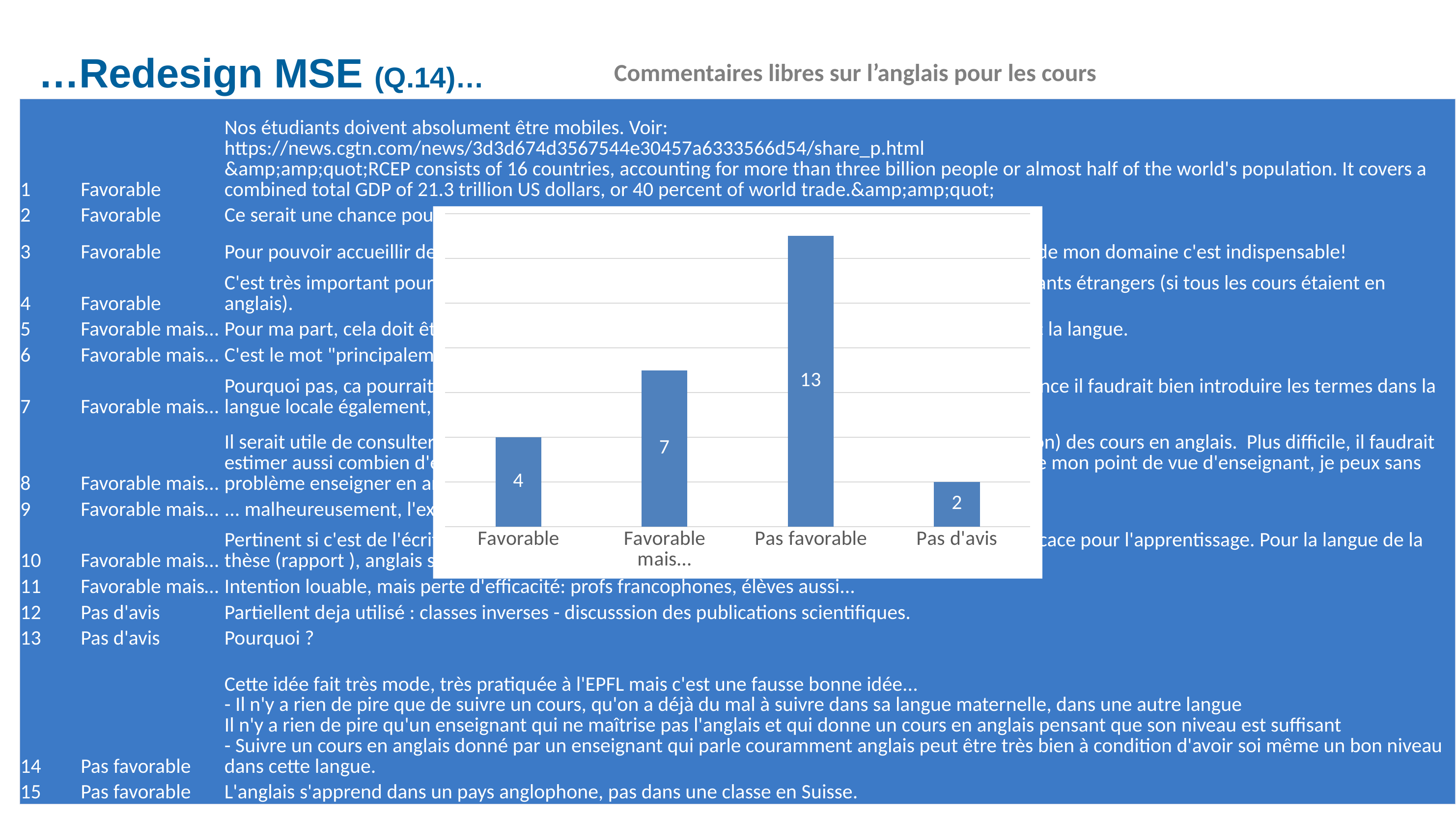

# …Redesign MSE (Q.14)…
Commentaires libres sur l’anglais pour les cours
| 1 | Favorable | Nos étudiants doivent absolument être mobiles. Voir: https://news.cgtn.com/news/3d3d674d3567544e30457a6333566d54/share\_p.html &amp;amp;quot;RCEP consists of 16 countries, accounting for more than three billion people or almost half of the world's population. It covers a combined total GDP of 21.3 trillion US dollars, or 40 percent of world trade.&amp;amp;quot; |
| --- | --- | --- |
| 2 | Favorable | Ce serait une chance pour nos étudiants! |
| 3 | Favorable | Pour pouvoir accueillir des étudiants étrangères et pour l'echange avec des universités partenaire de mon domaine c'est indispensable! |
| 4 | Favorable | C'est très important pour les étudiant-e-s et de plus on pourrait tenter d'attirer d'avantage d'étudiants étrangers (si tous les cours étaient en anglais). |
| 5 | Favorable mais… | Pour ma part, cela doit être un choix des professeurs. La qualité d'un cours n'a pas de relation avec la langue. |
| 6 | Favorable mais… | C'est le mot "principalement" qui me semble peu pertinent. |
| 7 | Favorable mais… | Pourquoi pas, ca pourrait augmenter le nombre d'étudiant-e-s étranger-e-s. Toutefois par l'expérience il faudrait bien introduire les termes dans la langue locale également, si on ne veut pas mettre une barrière de compréhension majeure. |
| 8 | Favorable mais… | Il serait utile de consulter les étudiants, pour estimer combien d'entre eux pourraient suivre (ou non) des cours en anglais. Plus difficile, il faudrait estimer aussi combien d'étudiants non-francophones seraient attirés (en plus) par cette option. De mon point de vue d'enseignant, je peux sans problème enseigner en anglais. |
| 9 | Favorable mais… | ... malheureusement, l'expérience montre que les étudiants n'en veulent pas... |
| 10 | Favorable mais… | Pertinent si c'est de l'écrit qu'il s'agit. Mais pour l'oral il faut laisser le choix de la langue la plus efficace pour l'apprentissage. Pour la langue de la thèse (rapport ), anglais serait judicieux |
| 11 | Favorable mais… | Intention louable, mais perte d'efficacité: profs francophones, élèves aussi... |
| 12 | Pas d'avis | Partiellent deja utilisé : classes inverses - discusssion des publications scientifiques. |
| 13 | Pas d'avis | Pourquoi ? |
| 14 | Pas favorable | Cette idée fait très mode, très pratiquée à l'EPFL mais c'est une fausse bonne idée... - Il n'y a rien de pire que de suivre un cours, qu'on a déjà du mal à suivre dans sa langue maternelle, dans une autre langue Il n'y a rien de pire qu'un enseignant qui ne maîtrise pas l'anglais et qui donne un cours en anglais pensant que son niveau est suffisant - Suivre un cours en anglais donné par un enseignant qui parle couramment anglais peut être très bien à condition d'avoir soi même un bon niveau dans cette langue. |
| 15 | Pas favorable | L'anglais s'apprend dans un pays anglophone, pas dans une classe en Suisse. |

### Chart

| Category |  |
|---|---|
| Favorable | 4.0 |
| Favorable mais… | 7.0 |
| Pas favorable | 13.0 |
| Pas d'avis | 2.0 |